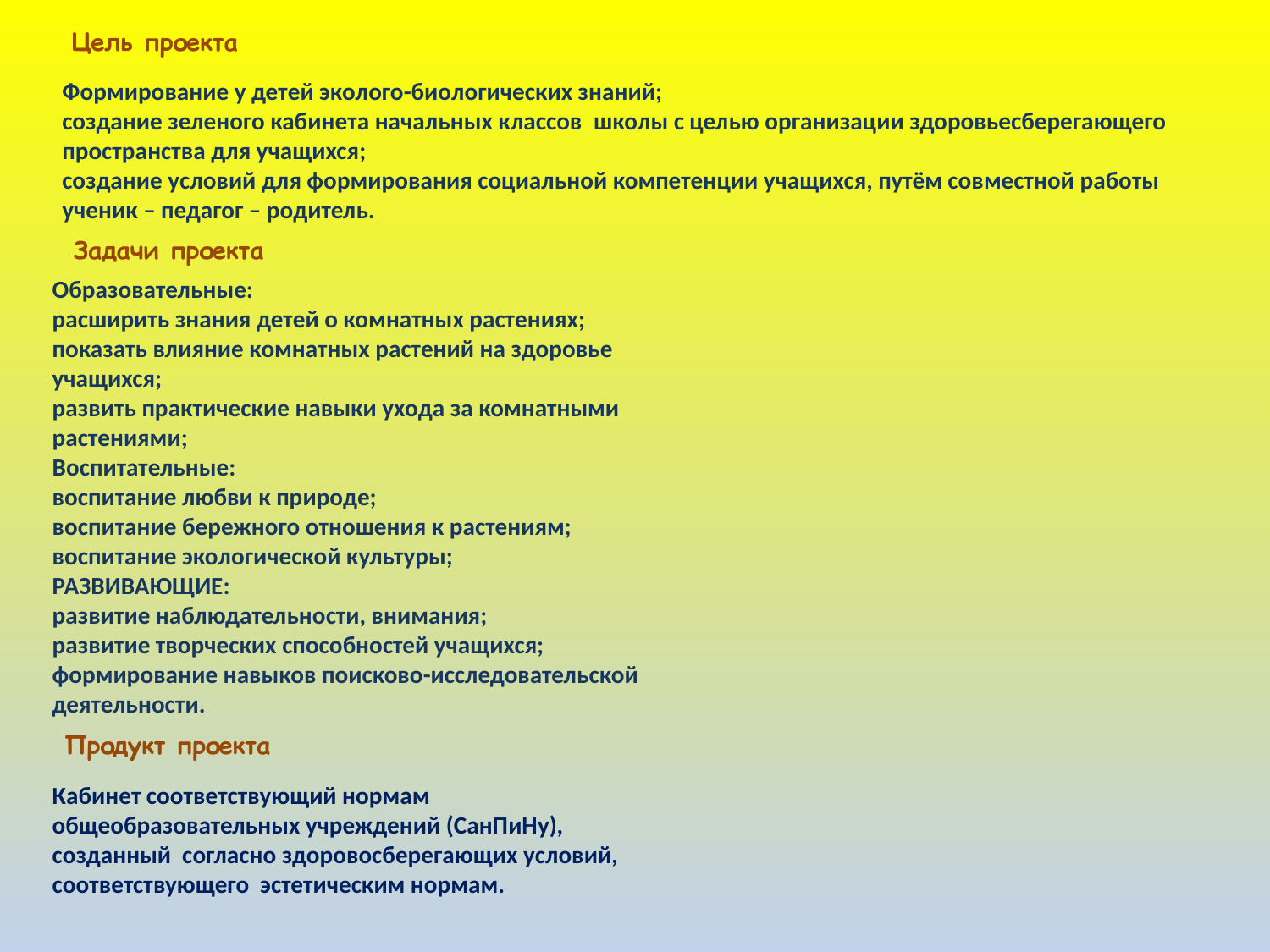

Цель проекта
Формирование у детей эколого-биологических знаний;
создание зеленого кабинета начальных классов  школы с целью организации здоровьесберегающего пространства для учащихся;
создание условий для формирования социальной компетенции учащихся, путём совместной работы ученик – педагог – родитель.
Задачи проекта
Образовательные:
расширить знания детей о комнатных растениях;
показать влияние комнатных растений на здоровье учащихся;
развить практические навыки ухода за комнатными растениями;
Воспитательные:
воспитание любви к природе;
воспитание бережного отношения к растениям;
воспитание экологической культуры;
РАЗВИВАЮЩИЕ:
развитие наблюдательности, внимания;
развитие творческих способностей учащихся;
формирование навыков поисково-исследовательской деятельности.
Продукт проекта
Кабинет соответствующий нормам общеобразовательных учреждений (СанПиНу), созданный  согласно здоровосберегающих условий, соответствующего  эстетическим нормам.